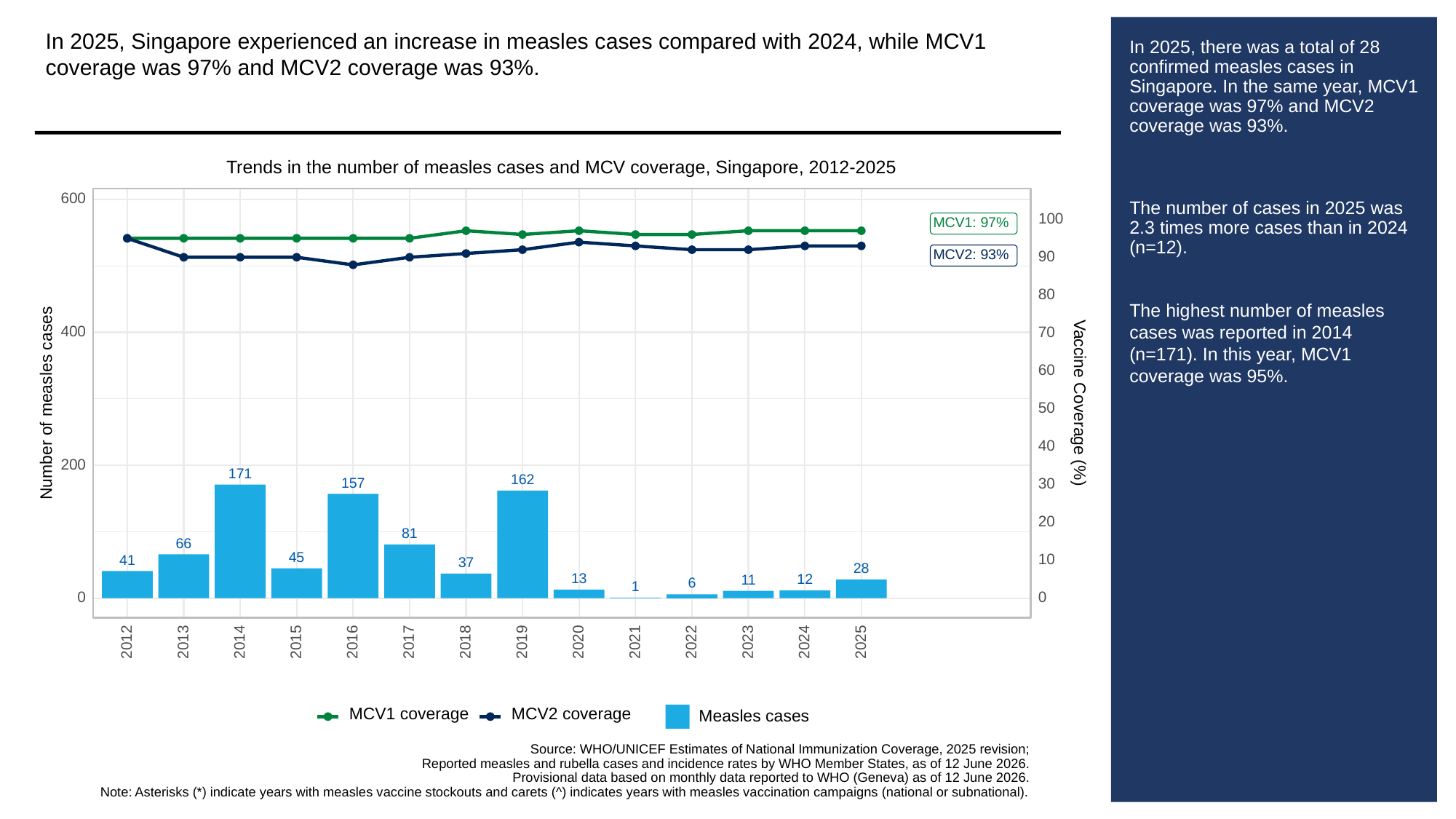

In 2025, Singapore experienced an increase in measles cases compared with 2024, while MCV1 coverage was 97% and MCV2 coverage was 93%.
# In 2025, there was a total of 28 confirmed measles cases in Singapore. In the same year, MCV1 coverage was 97% and MCV2 coverage was 93%.

The number of cases in 2025 was 2.3 times more cases than in 2024 (n=12).

The highest number of measles cases was reported in 2014 (n=171). In this year, MCV1 coverage was 95%.

Trends in the number of measles cases and MCV coverage, Singapore, 2012-2025

600

100
MCV1: 97%

MCV2: 93%
90

80
400
70

60
Vaccine Coverage (%)
Number of measles cases

50
40
200

171
162
157
30

20
81

66

45

10
41
37
28

13
12
11
6

1

0
0

2013
2023
2012
2014
2015
2016
2017
2018
2019
2020
2021
2022
2024
2025

MCV1 coverage
MCV2 coverage
Measles cases

Source: WHO/UNICEF Estimates of National Immunization Coverage, 2025 revision;
Reported measles and rubella cases and incidence rates by WHO Member States, as of 12 June 2026.
Provisional data based on monthly data reported to WHO (Geneva) as of 12 June 2026.
Note: Asterisks (*) indicate years with measles vaccine stockouts and carets (^) indicates years with measles vaccination campaigns (national or subnational).